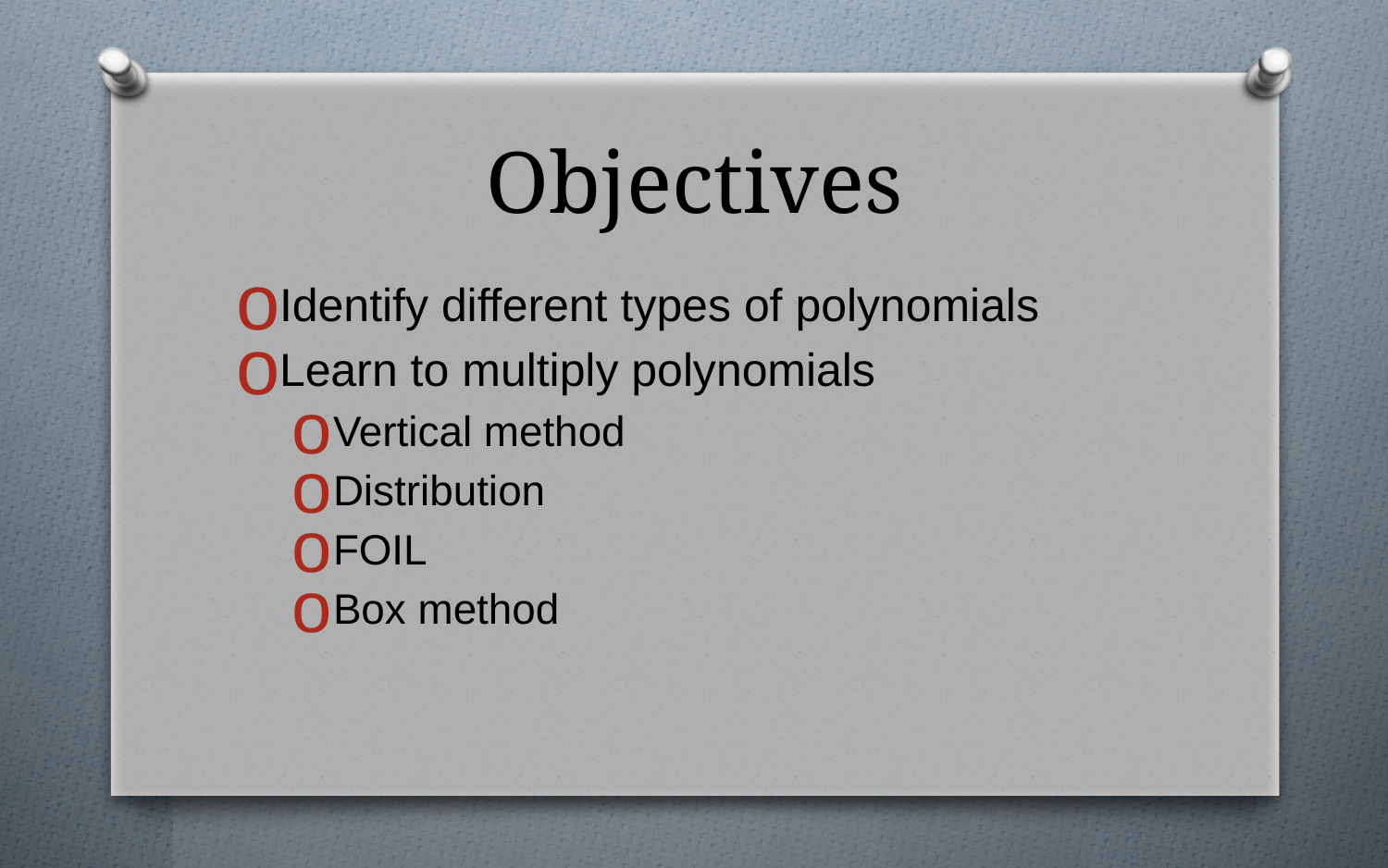

# Objectives
Identify different types of polynomials
Learn to multiply polynomials
Vertical method
Distribution
FOIL
Box method